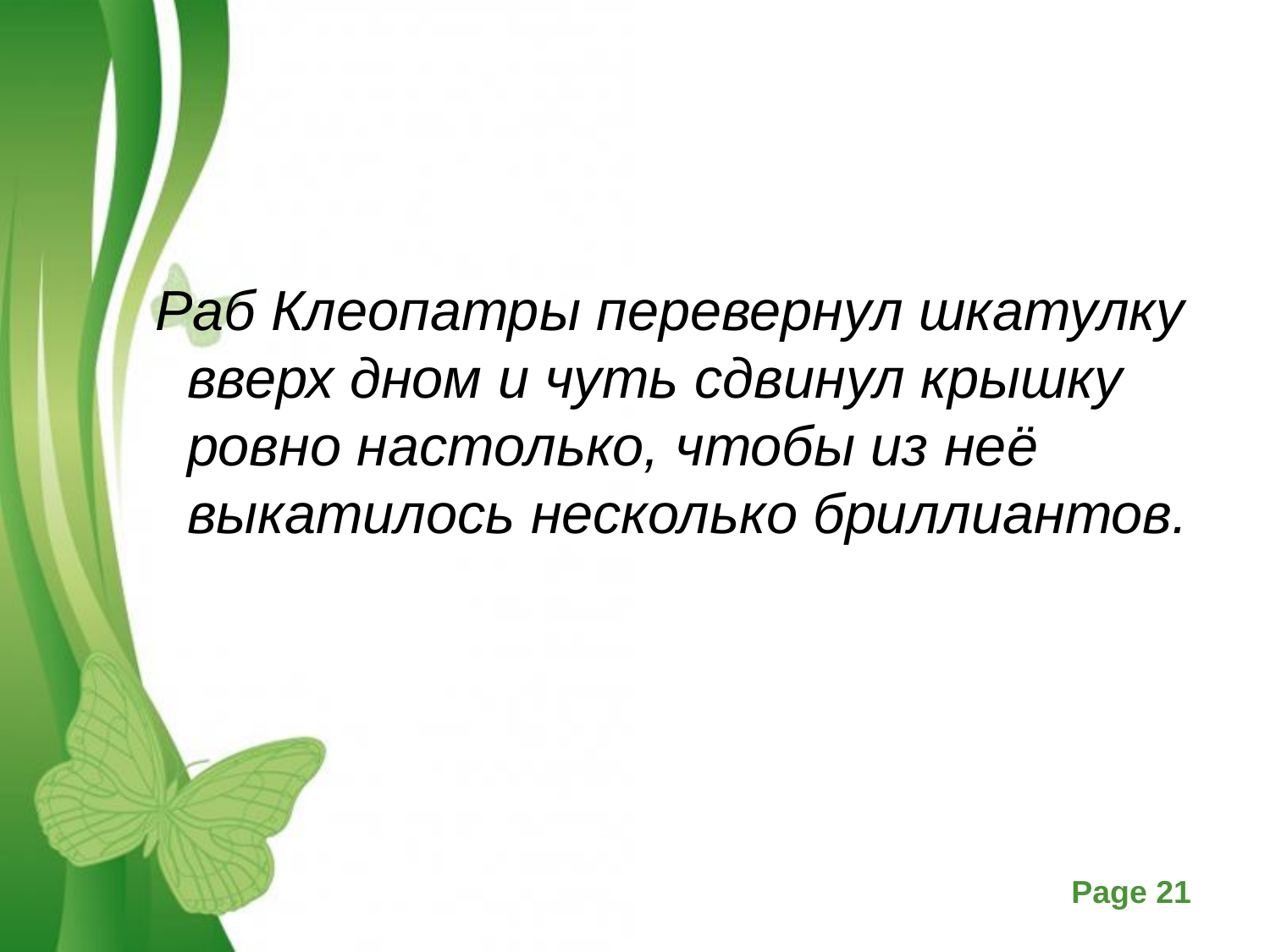

Раб Клеопатры перевернул шкатулку вверх дном и чуть сдвинул крышку ровно настолько, чтобы из неё выкатилось несколько бриллиантов.